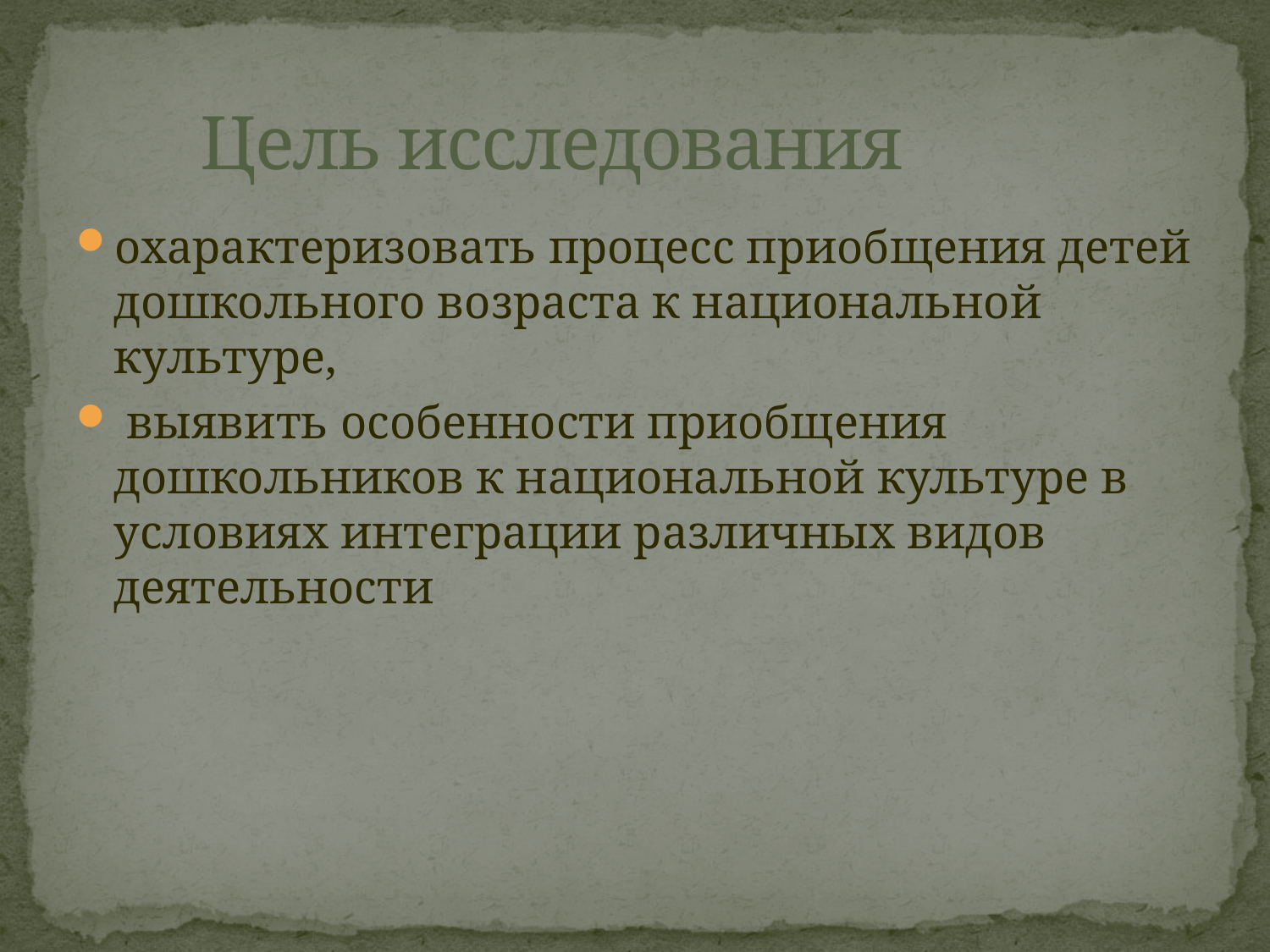

# Цель исследования
охарактеризовать процесс приобщения детей дошкольного возраста к национальной культуре,
 выявить особенности приобщения дошкольников к национальной культуре в условиях интеграции различных видов деятельности